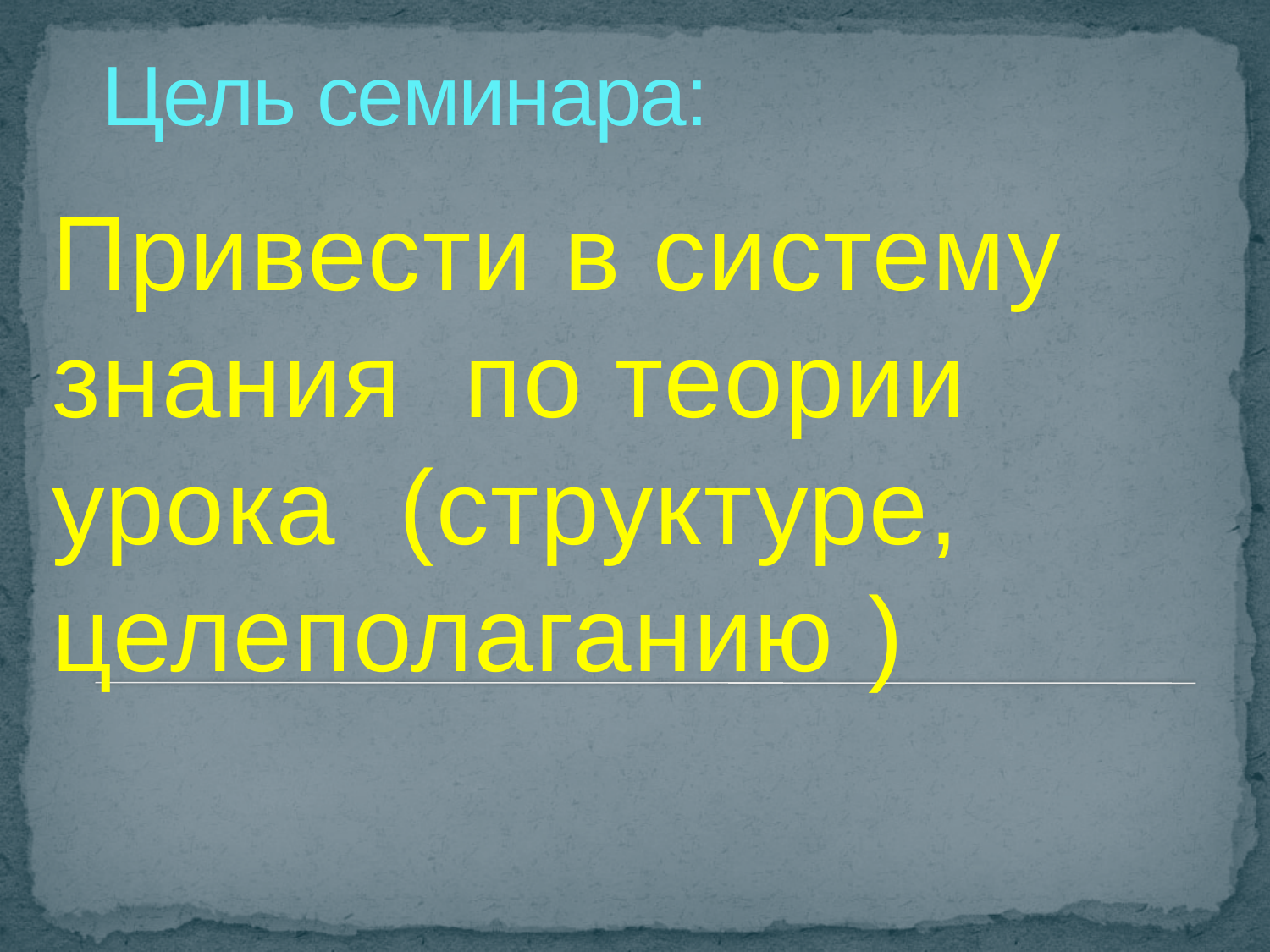

# Цель семинара:
Привести в систему знания  по теории урока  (структуре, целеполаганию )